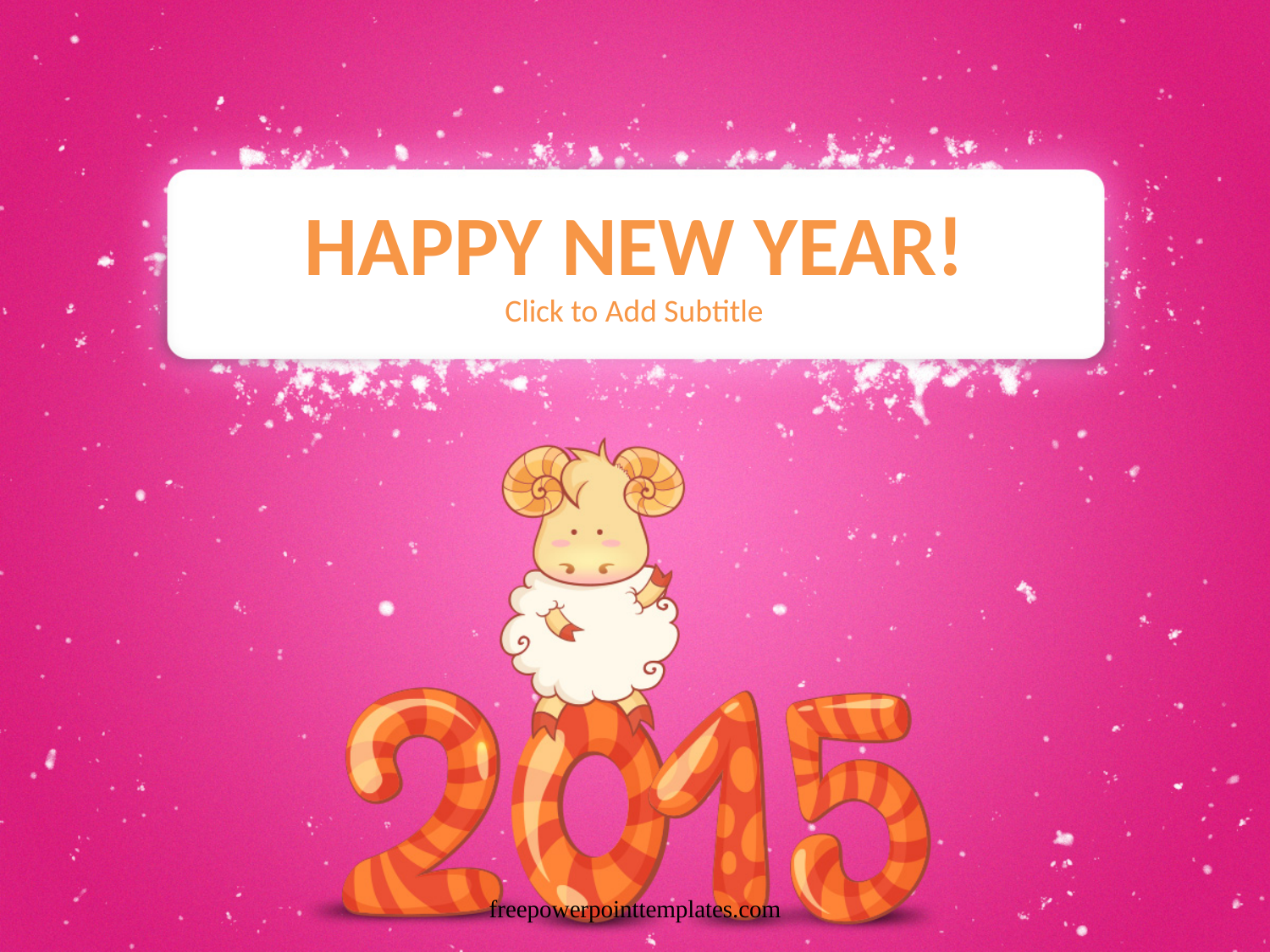

# HAPPY NEW YEAR!
Click to Add Subtitle
freepowerpointtemplates.com